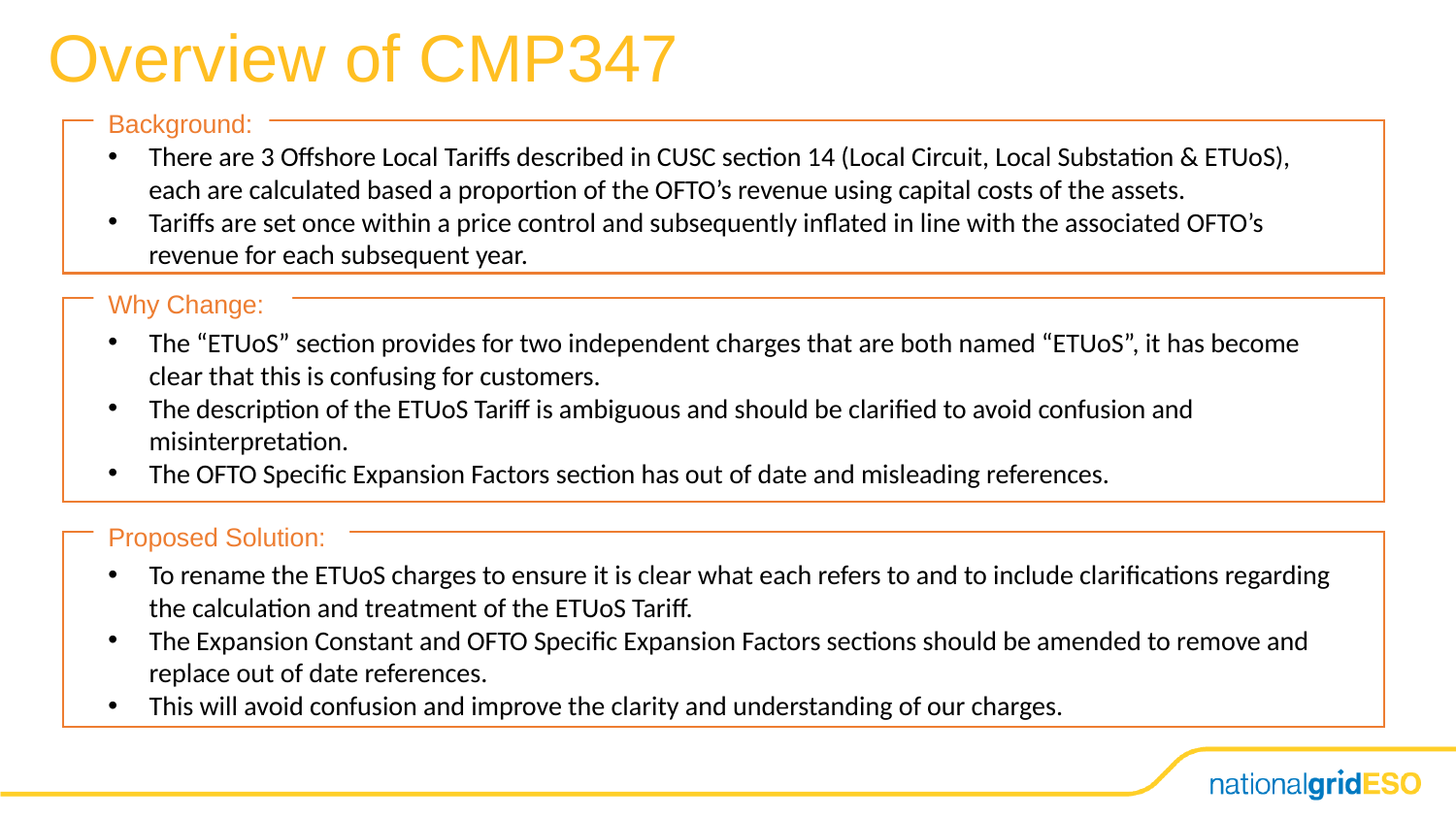

# Overview of CMP347
Background:

There are 3 Offshore Local Tariffs described in CUSC section 14 (Local Circuit, Local Substation & ETUoS), each are calculated based a proportion of the OFTO’s revenue using capital costs of the assets.
Tariffs are set once within a price control and subsequently inflated in line with the associated OFTO’s revenue for each subsequent year.
Why Change:

The “ETUoS” section provides for two independent charges that are both named “ETUoS”, it has become clear that this is confusing for customers.
The description of the ETUoS Tariff is ambiguous and should be clarified to avoid confusion and misinterpretation.
The OFTO Specific Expansion Factors section has out of date and misleading references.
Proposed Solution:

To rename the ETUoS charges to ensure it is clear what each refers to and to include clarifications regarding the calculation and treatment of the ETUoS Tariff.
The Expansion Constant and OFTO Specific Expansion Factors sections should be amended to remove and replace out of date references.
This will avoid confusion and improve the clarity and understanding of our charges.